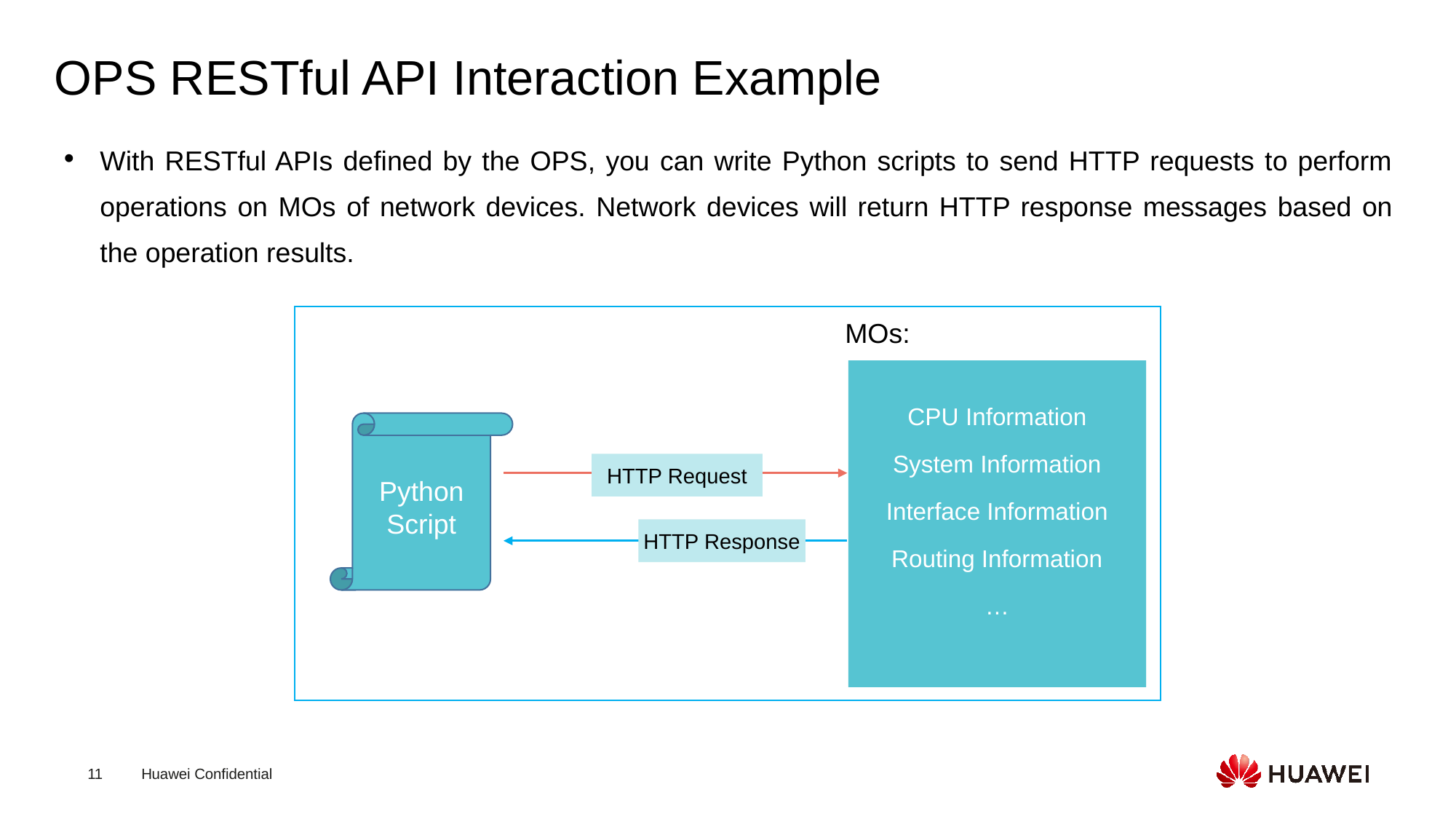

# OPS RESTful API Interaction Example
With RESTful APIs defined by the OPS, you can write Python scripts to send HTTP requests to perform operations on MOs of network devices. Network devices will return HTTP response messages based on the operation results.

MOs:

CPU Information
System Information
Interface Information
Routing Information
…
Python
Script
HTTP Request
HTTP Response